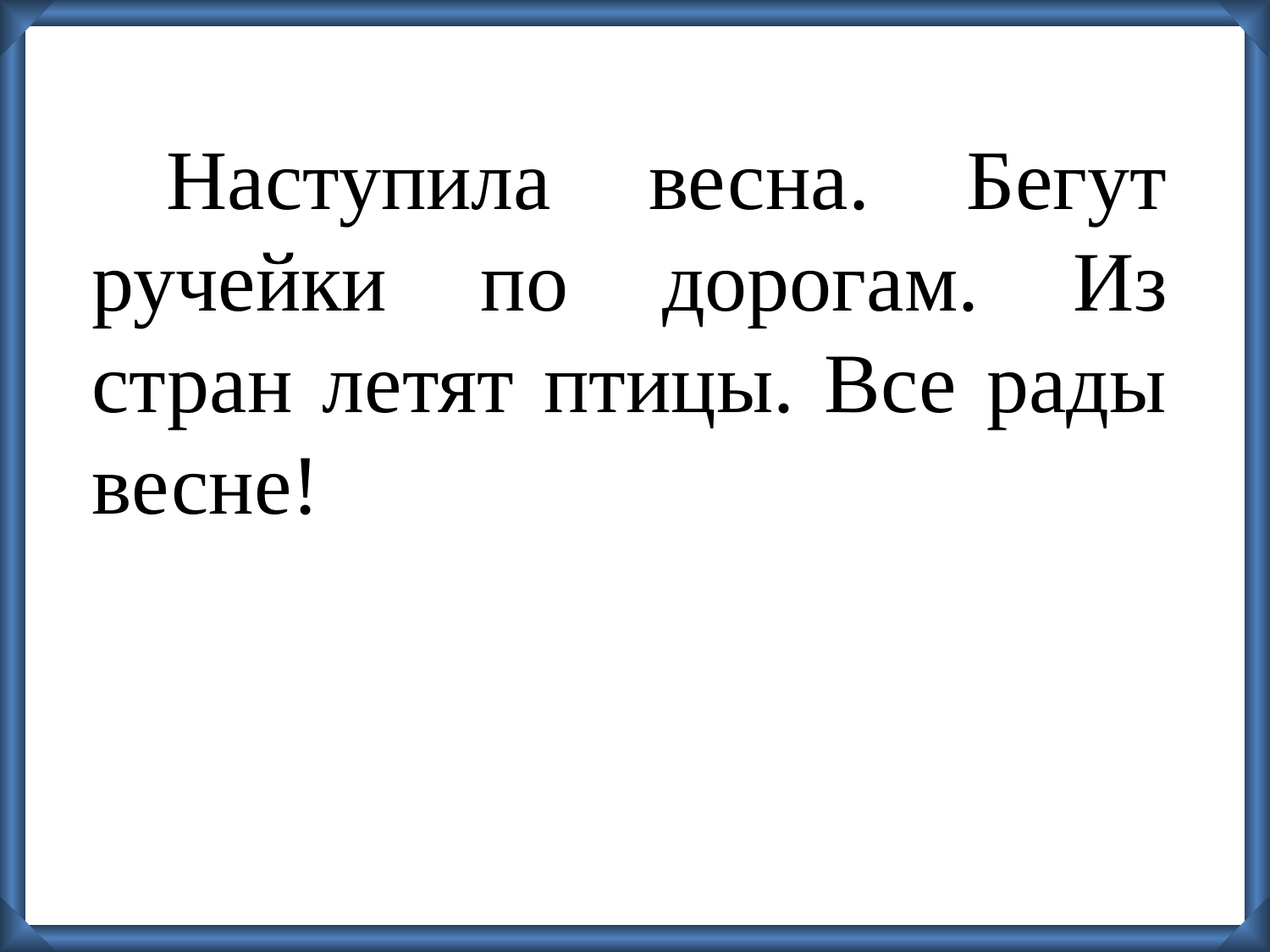

Наступила весна. Бегут ручейки по дорогам. Из стран летят птицы. Все рады весне!